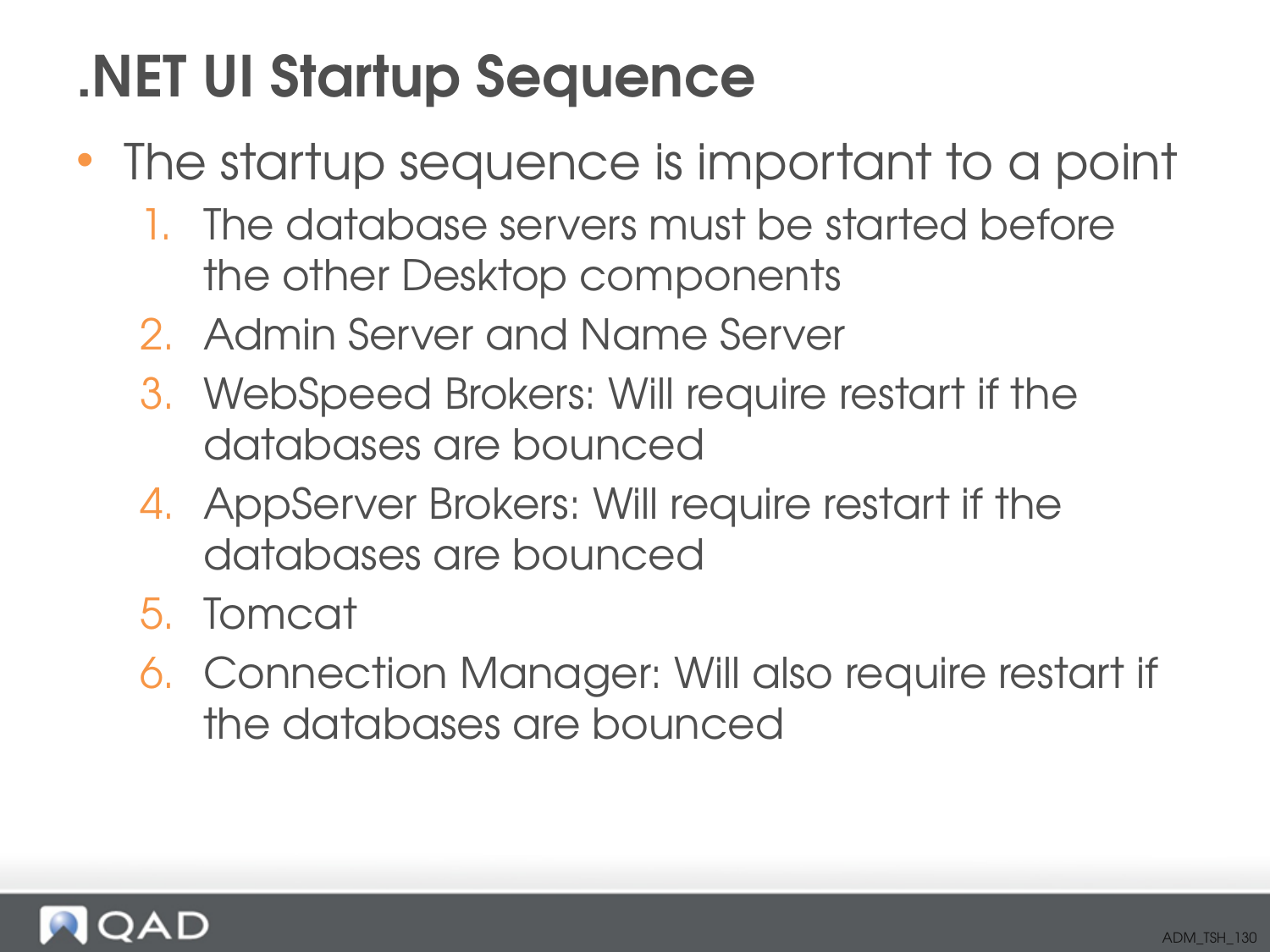

# .NET UI Startup Sequence
The startup sequence is important to a point
The database servers must be started before the other Desktop components
Admin Server and Name Server
WebSpeed Brokers: Will require restart if the databases are bounced
AppServer Brokers: Will require restart if the databases are bounced
Tomcat
Connection Manager: Will also require restart if the databases are bounced

ADM_TSH_130